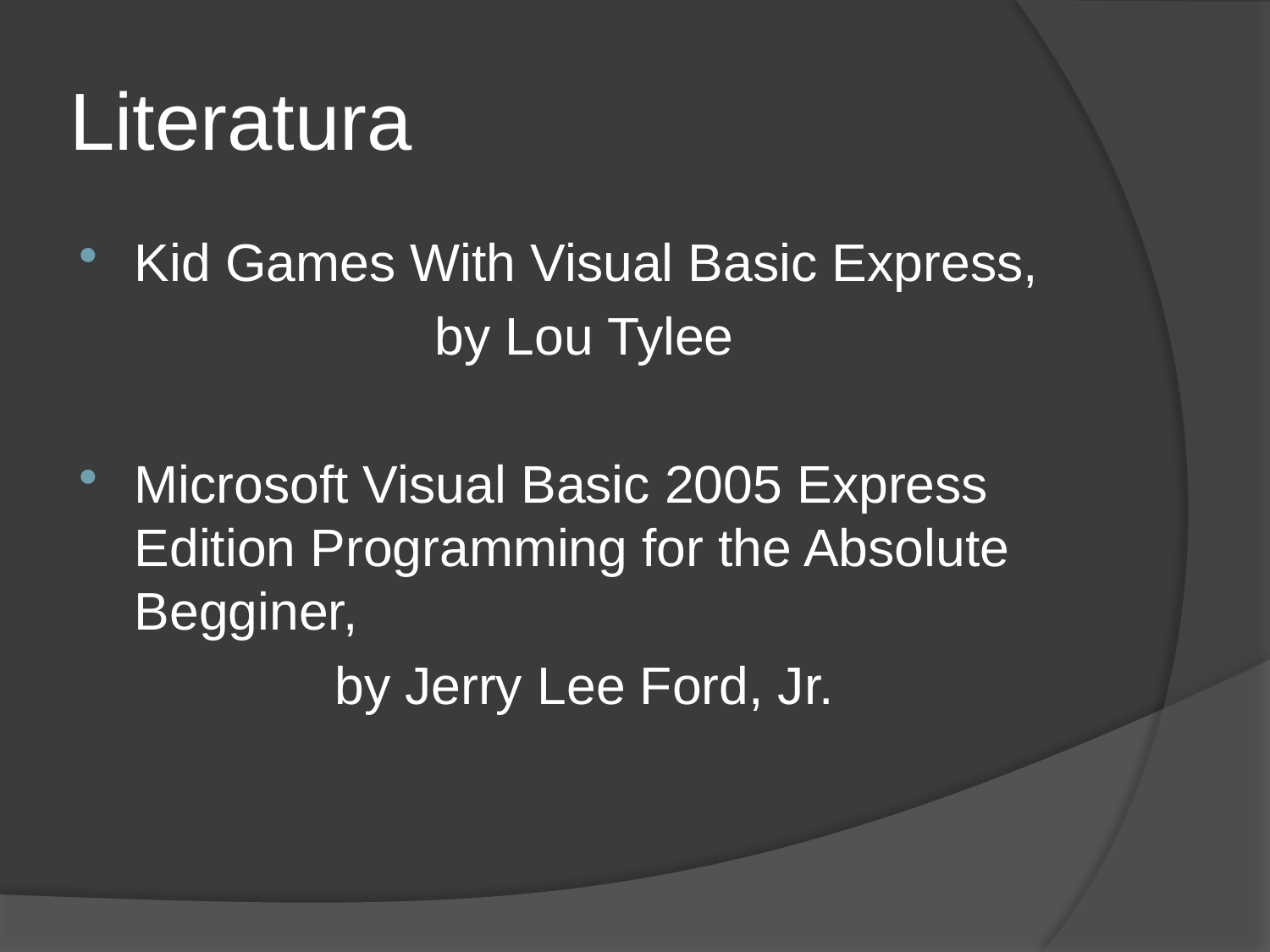

# Literatura
Kid Games With Visual Basic Express,
by Lou Tylee

Microsoft Visual Basic 2005 Express Edition Programming for the Absolute Begginer,
by Jerry Lee Ford, Jr.